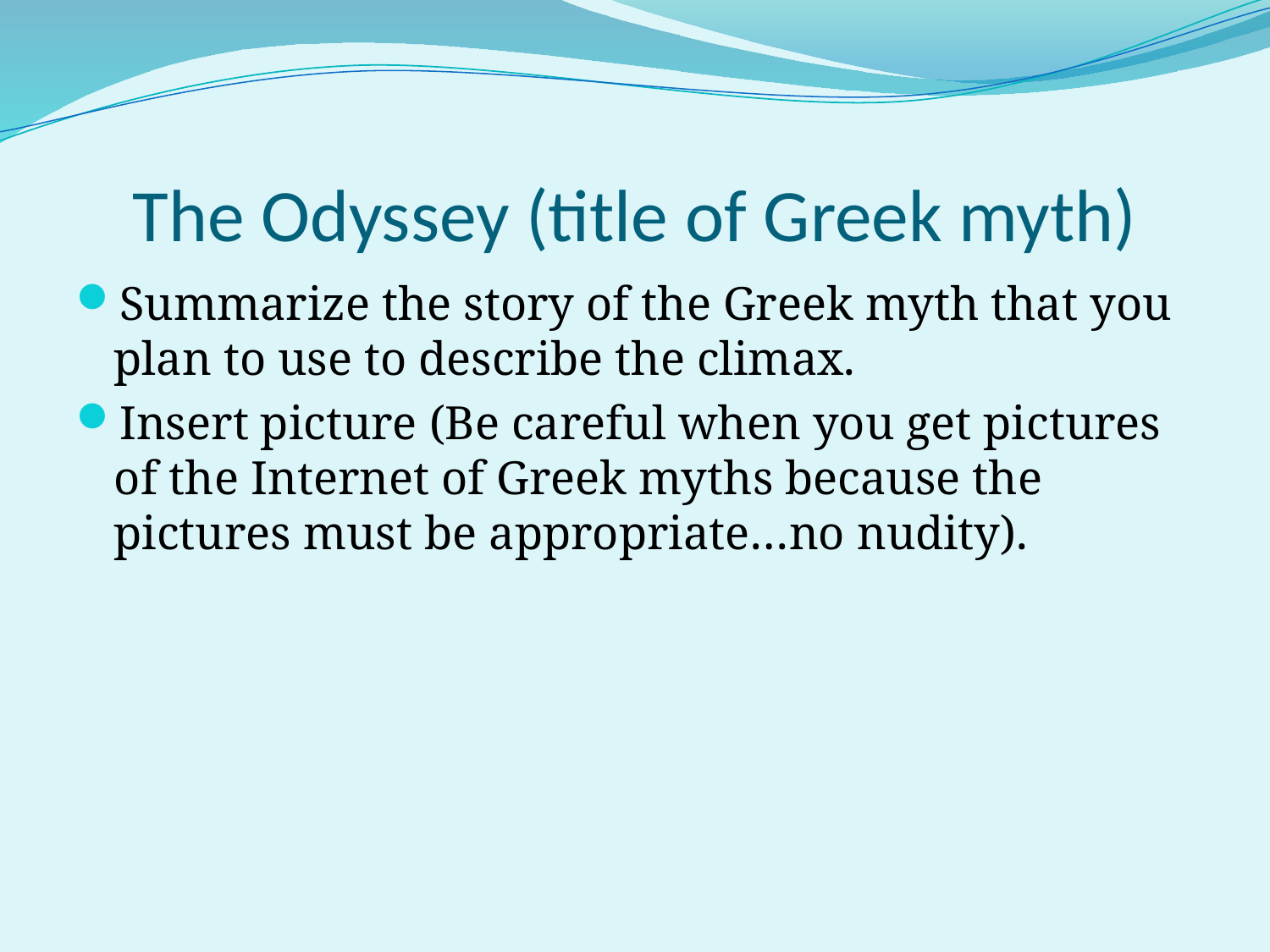

# The Odyssey (title of Greek myth)
Summarize the story of the Greek myth that you plan to use to describe the climax.
Insert picture (Be careful when you get pictures of the Internet of Greek myths because the pictures must be appropriate…no nudity).